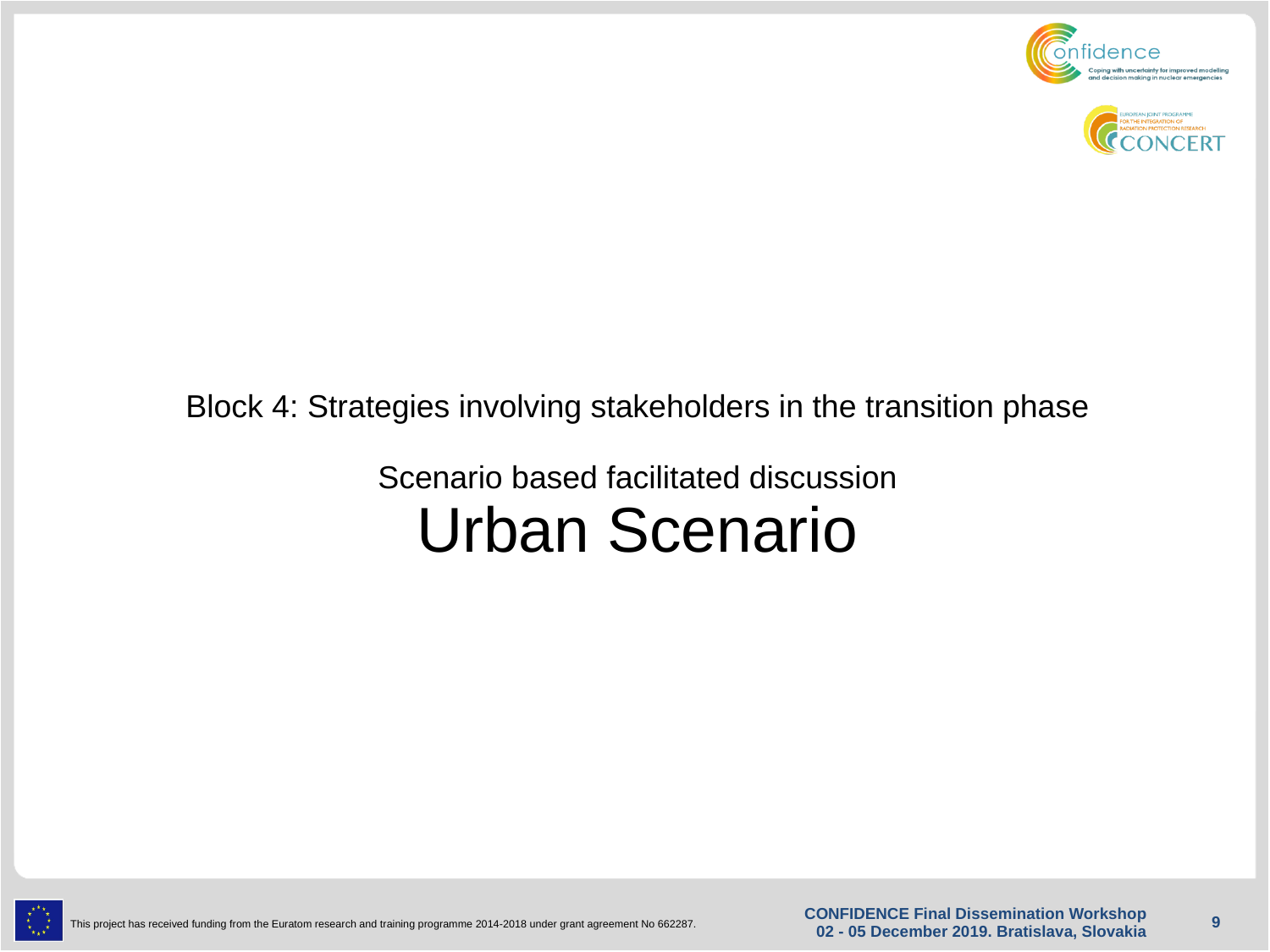

# Block 4: Strategies involving stakeholders in the transition phase Scenario based facilitated discussion Urban Scenario

CONFIDENCE Final Dissemination Workshop  02 - 05 December 2019. Bratislava, Slovakia
9